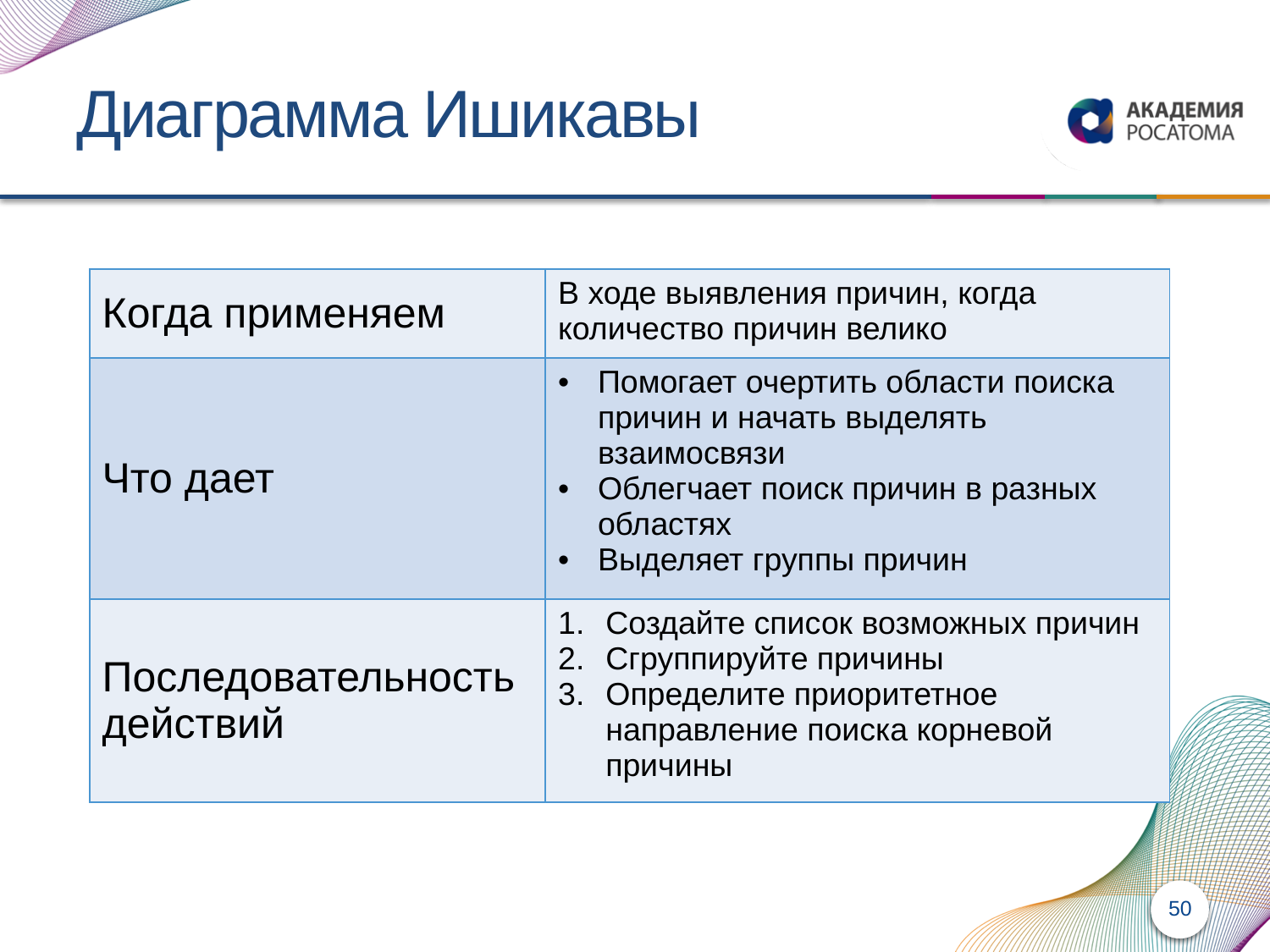

# Диаграмма Ишикавы
| Когда применяем | В ходе выявления причин, когда количество причин велико |
| --- | --- |
| Что дает | Помогает очертить области поиска причин и начать выделять взаимосвязи Облегчает поиск причин в разных областях Выделяет группы причин |
| Последовательность действий | Создайте список возможных причин Сгруппируйте причины Определите приоритетное направление поиска корневой причины |
50